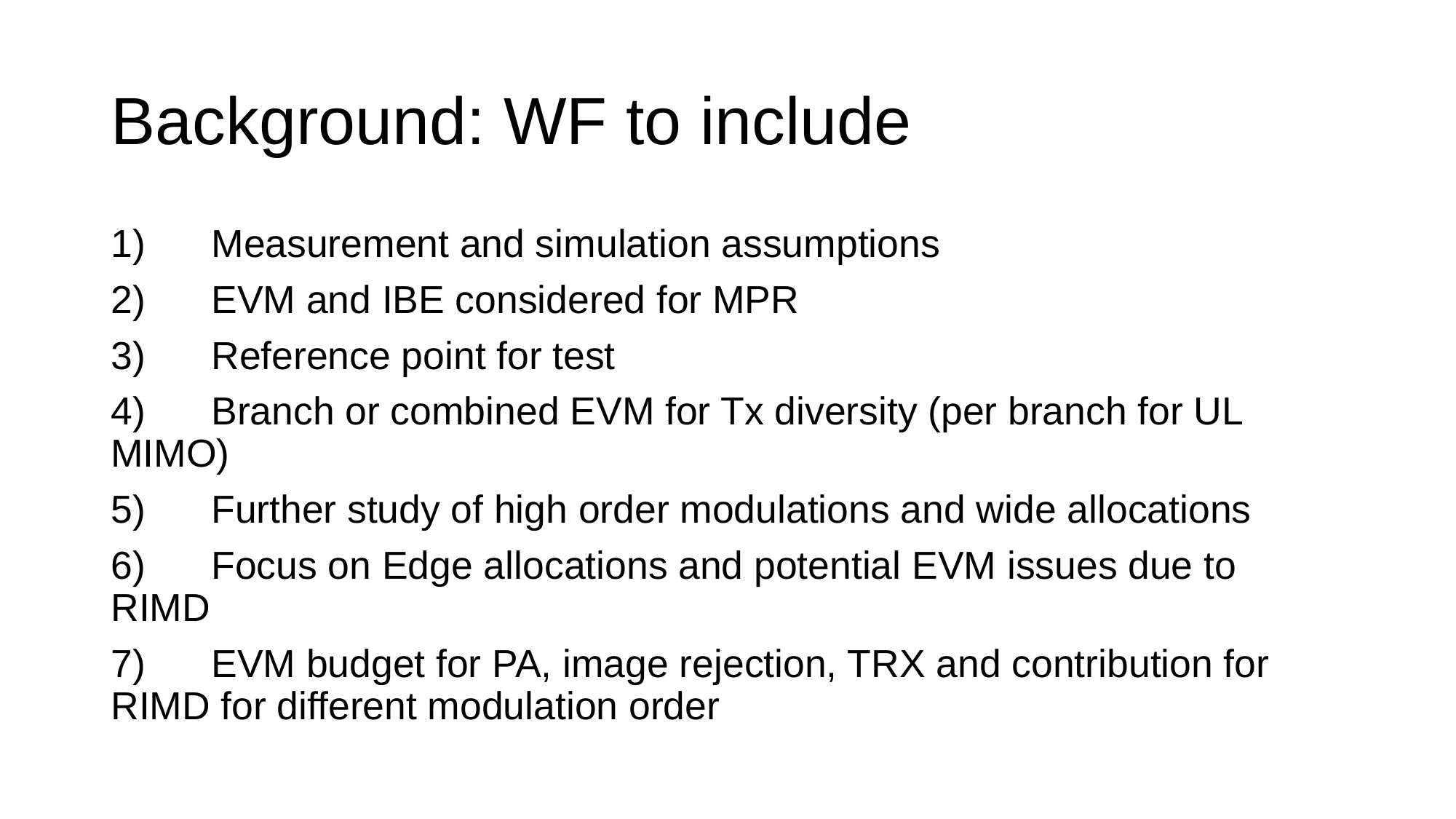

# Background: WF to include
1)	Measurement and simulation assumptions
2)	EVM and IBE considered for MPR
3)	Reference point for test
4)	Branch or combined EVM for Tx diversity (per branch for UL MIMO)
5)	Further study of high order modulations and wide allocations
6)	Focus on Edge allocations and potential EVM issues due to RIMD
7)	EVM budget for PA, image rejection, TRX and contribution for RIMD for different modulation order